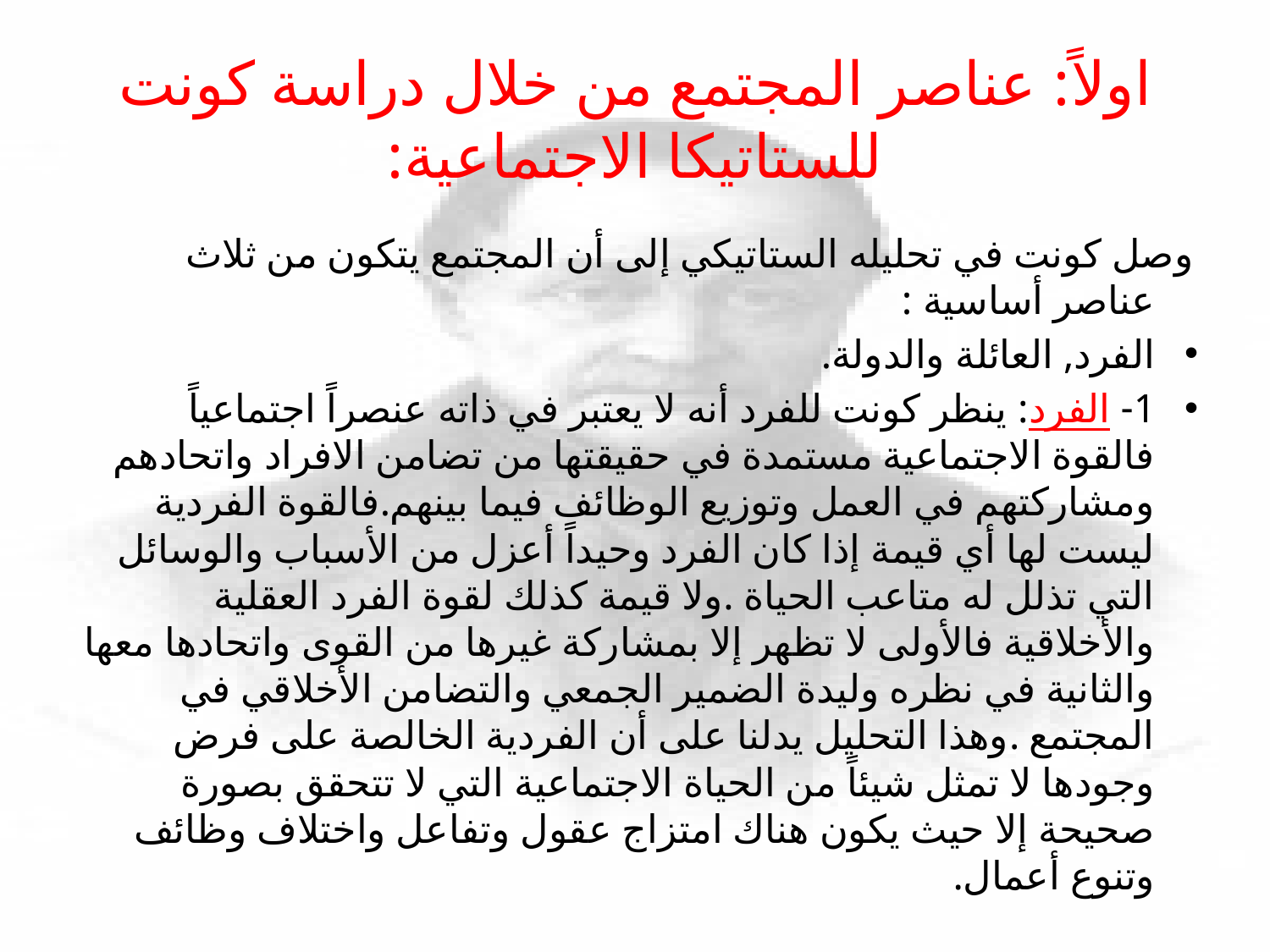

# اولاً: عناصر المجتمع من خلال دراسة كونت للستاتيكا الاجتماعية:
وصل كونت في تحليله الستاتيكي إلى أن المجتمع يتكون من ثلاث عناصر أساسية :
الفرد, العائلة والدولة.
1- الفرد: ينظر كونت للفرد أنه لا يعتبر في ذاته عنصراً اجتماعياً فالقوة الاجتماعية مستمدة في حقيقتها من تضامن الافراد واتحادهم ومشاركتهم في العمل وتوزيع الوظائف فيما بينهم.فالقوة الفردية ليست لها أي قيمة إذا كان الفرد وحيداً أعزل من الأسباب والوسائل التي تذلل له متاعب الحياة .ولا قيمة كذلك لقوة الفرد العقلية والأخلاقية فالأولى لا تظهر إلا بمشاركة غيرها من القوى واتحادها معها والثانية في نظره وليدة الضمير الجمعي والتضامن الأخلاقي في المجتمع .وهذا التحليل يدلنا على أن الفردية الخالصة على فرض وجودها لا تمثل شيئاً من الحياة الاجتماعية التي لا تتحقق بصورة صحيحة إلا حيث يكون هناك امتزاج عقول وتفاعل واختلاف وظائف وتنوع أعمال.